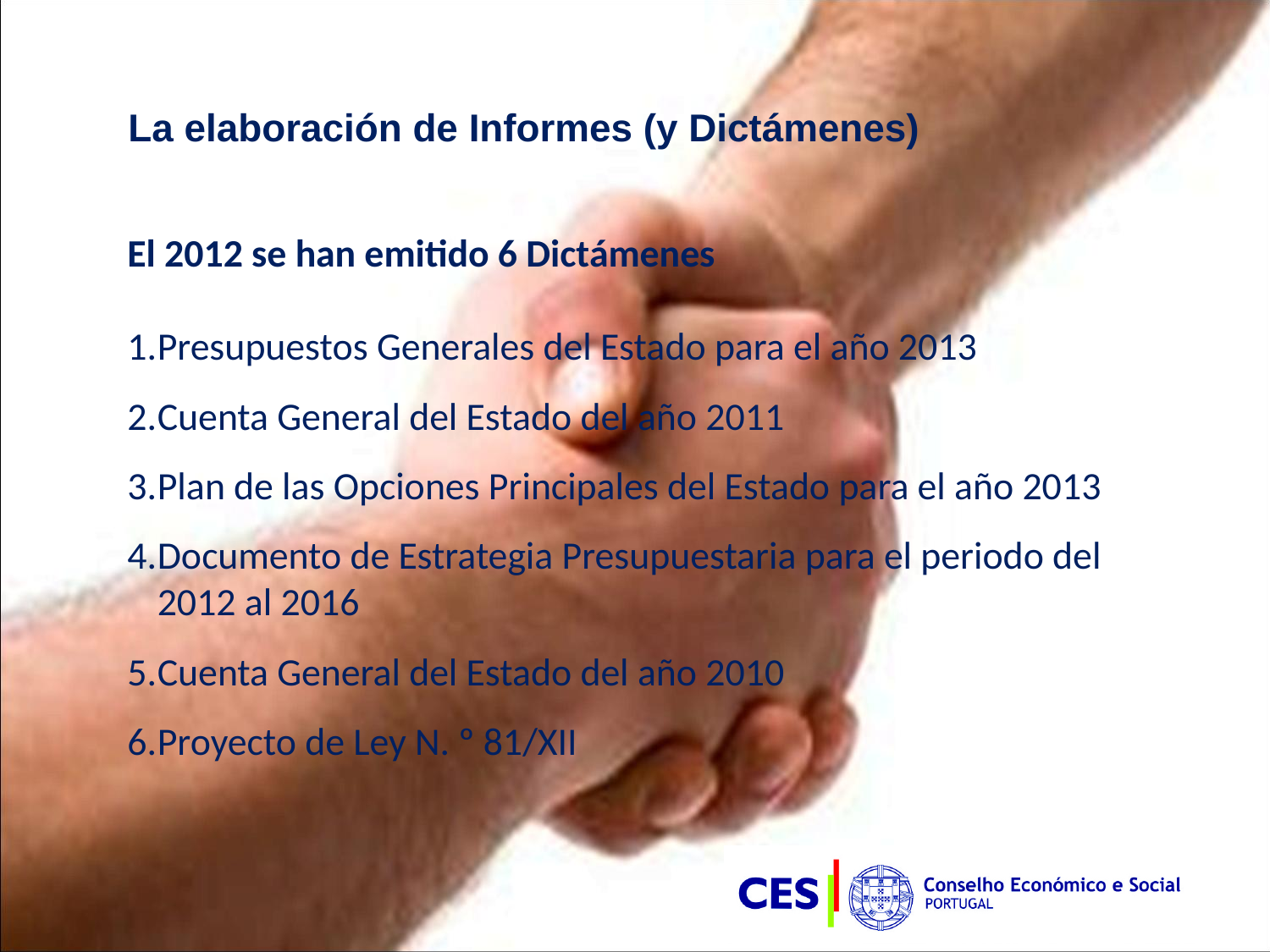

La elaboración de Informes (y Dictámenes)
El 2012 se han emitido 6 Dictámenes

Presupuestos Generales del Estado para el año 2013

Cuenta General del Estado del año 2011

Plan de las Opciones Principales del Estado para el año 2013

Documento de Estrategia Presupuestaria para el periodo del 2012 al 2016

Cuenta General del Estado del año 2010

Proyecto de Ley N. º 81/XII